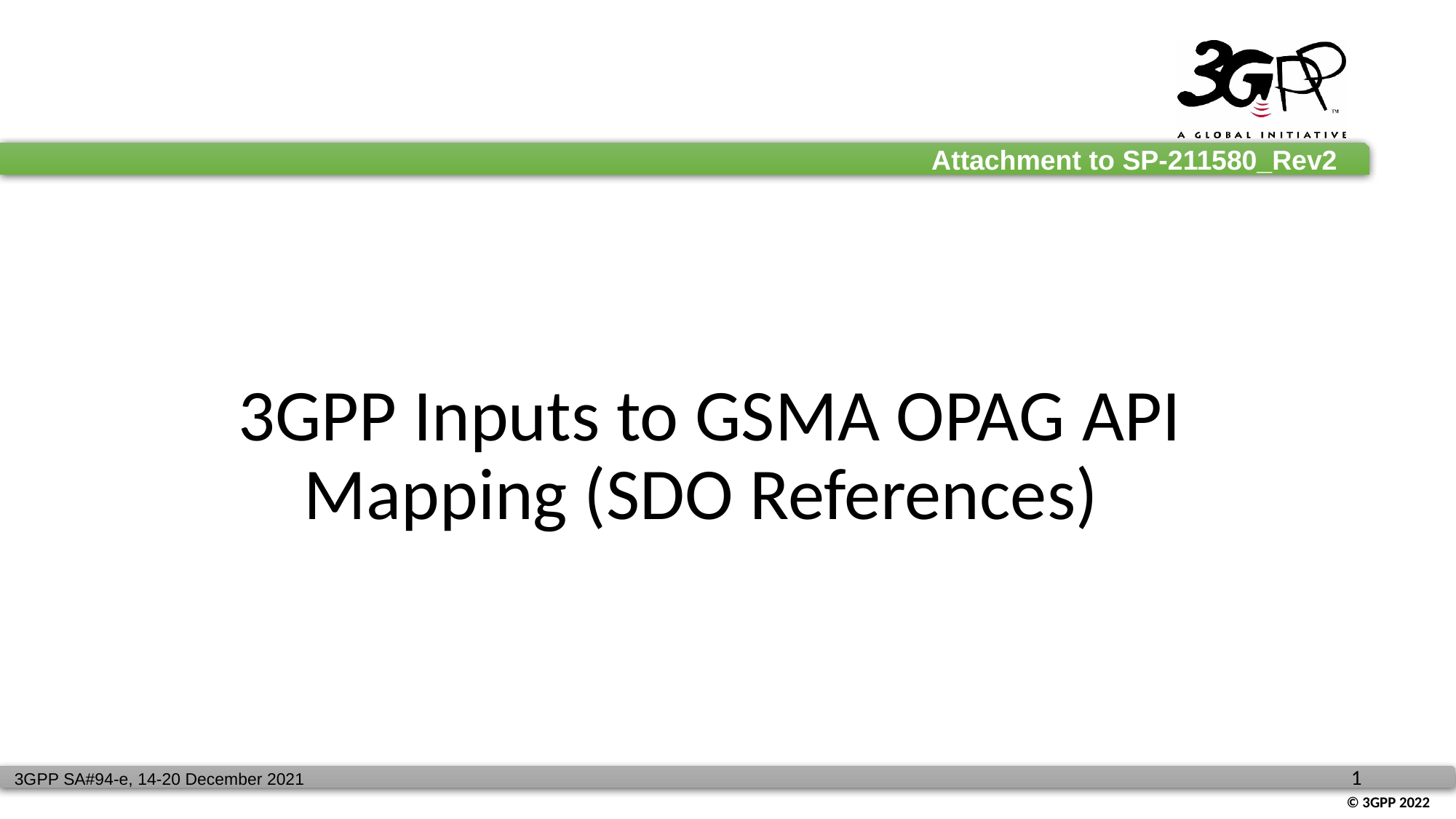

# 3GPP Inputs to GSMA OPAG API Mapping (SDO References)